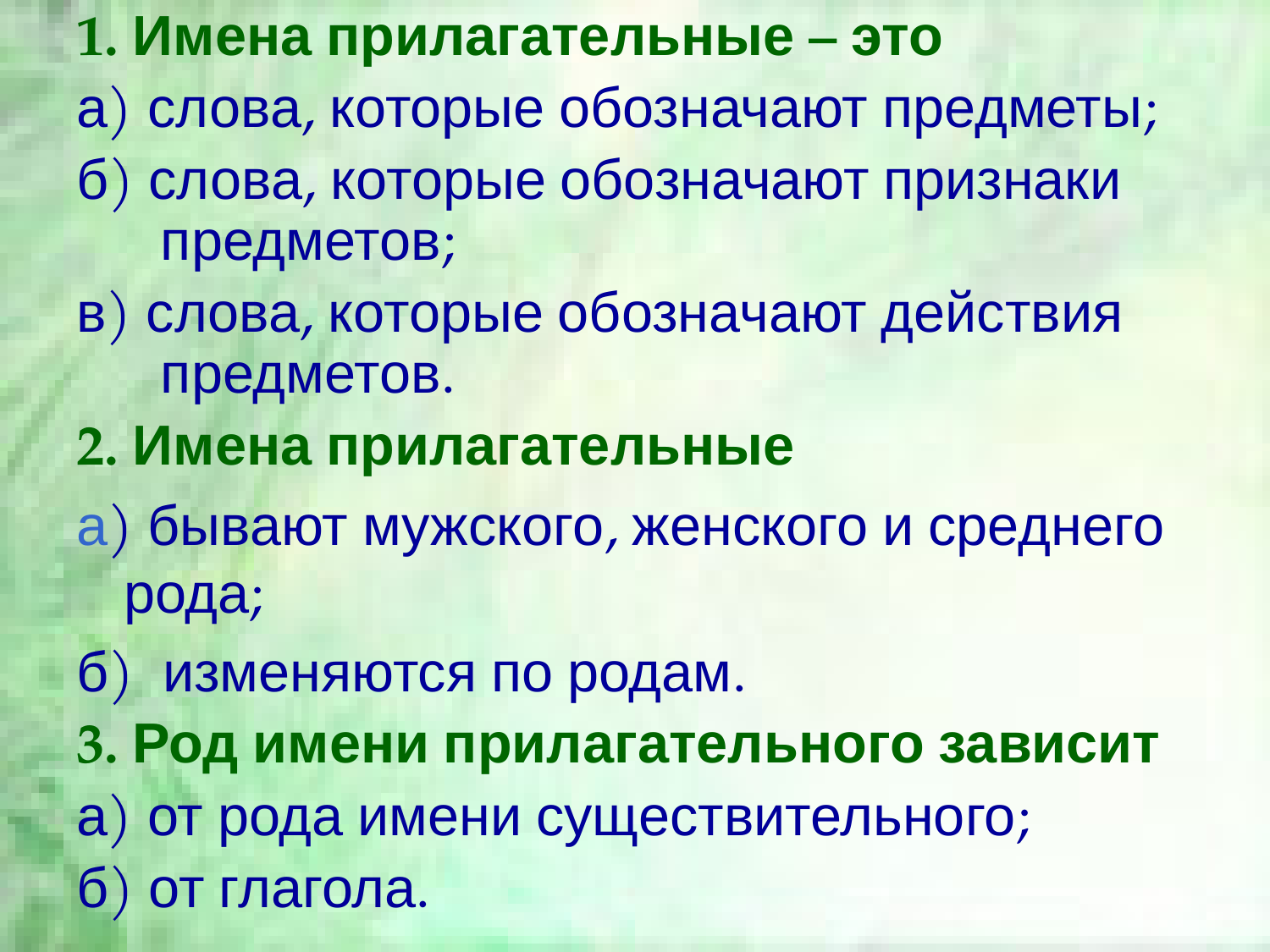

1. Имена прилагательные – это
а) слова, которые обозначают предметы;
б) слова, которые обозначают признаки предметов;
в) слова, которые обозначают действия предметов.
2. Имена прилагательные
а) бывают мужского, женского и среднего рода;
б)  изменяются по родам.
3. Род имени прилагательного зависит
а) от рода имени существительного;
б) от глагола.